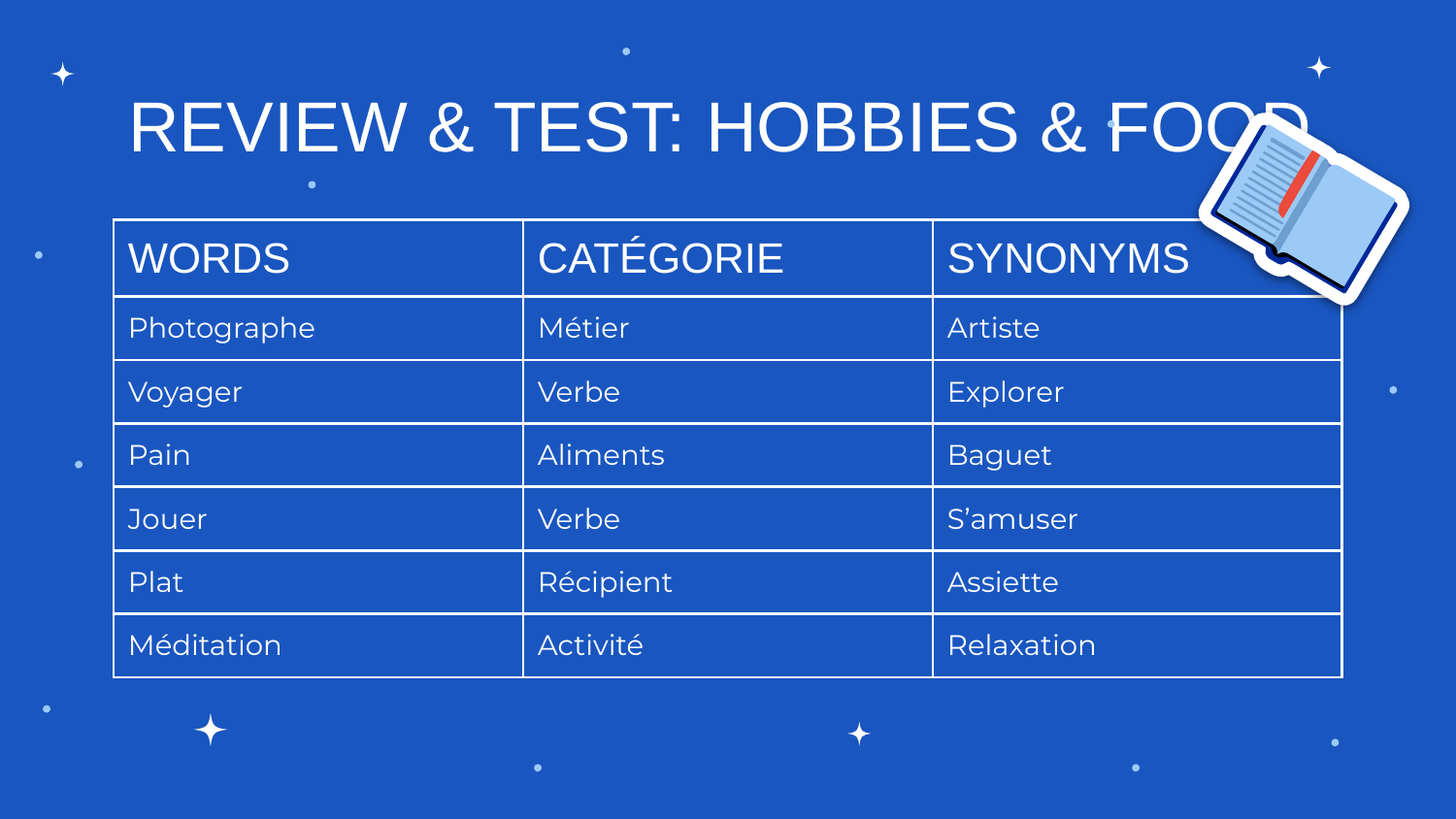

# REVIEW & TEST: HOBBIES & FOOD

| WORDS | CATÉGORIE | SYNONYMS |
| --- | --- | --- |
| Photographe | Métier | Artiste |
| Voyager | Verbe | Explorer |
| Pain | Aliments | Baguet |
| Jouer | Verbe | S’amuser |
| Plat | Récipient | Assiette |
| Méditation | Activité | Relaxation |